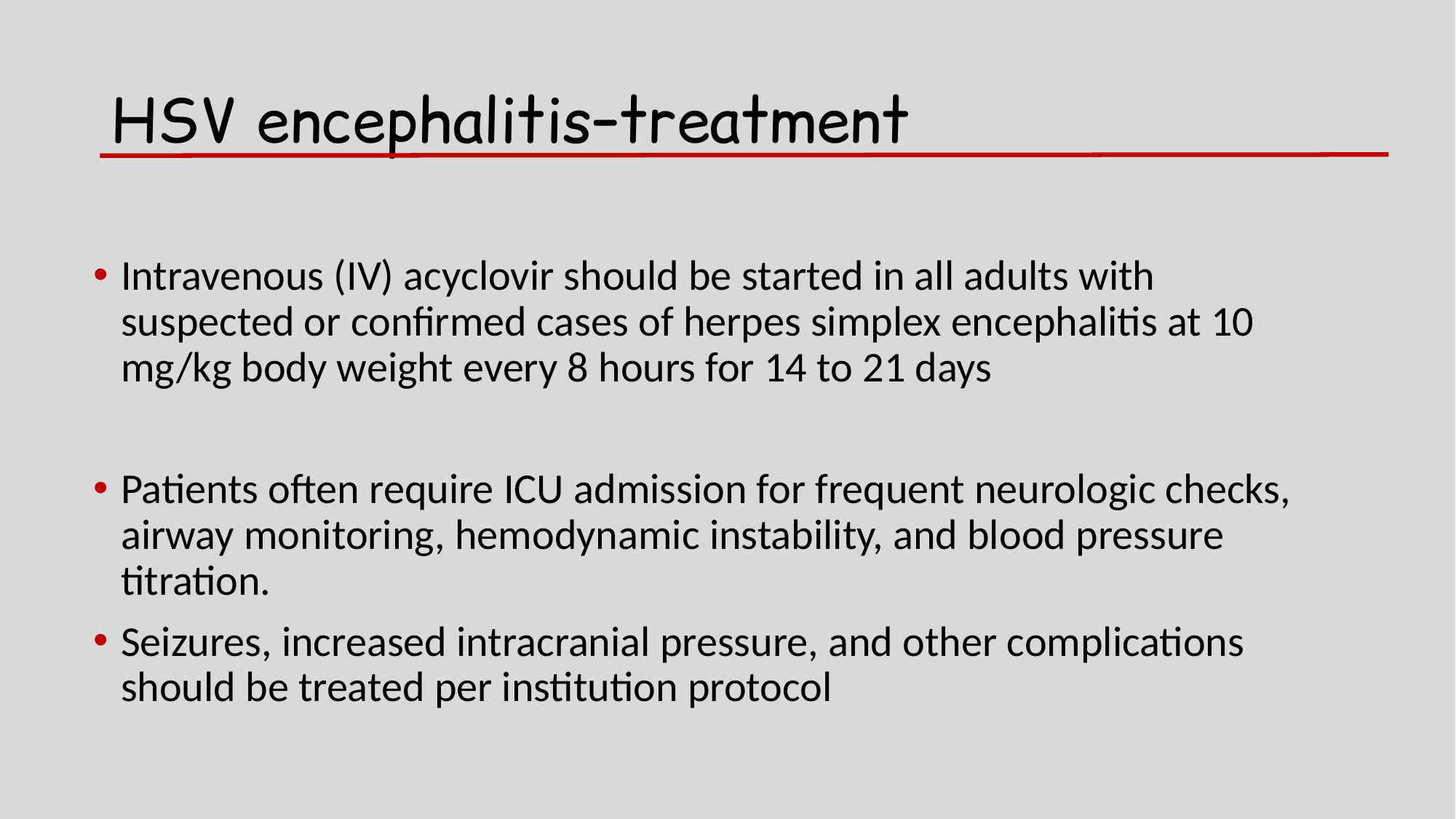

# HSV encephalitis–treatment
Intravenous (IV) acyclovir should be started in all adults with suspected or confirmed cases of herpes simplex encephalitis at 10 mg/kg body weight every 8 hours for 14 to 21 days

Patients often require ICU admission for frequent neurologic checks, airway monitoring, hemodynamic instability, and blood pressure titration.
Seizures, increased intracranial pressure, and other complications should be treated per institution protocol